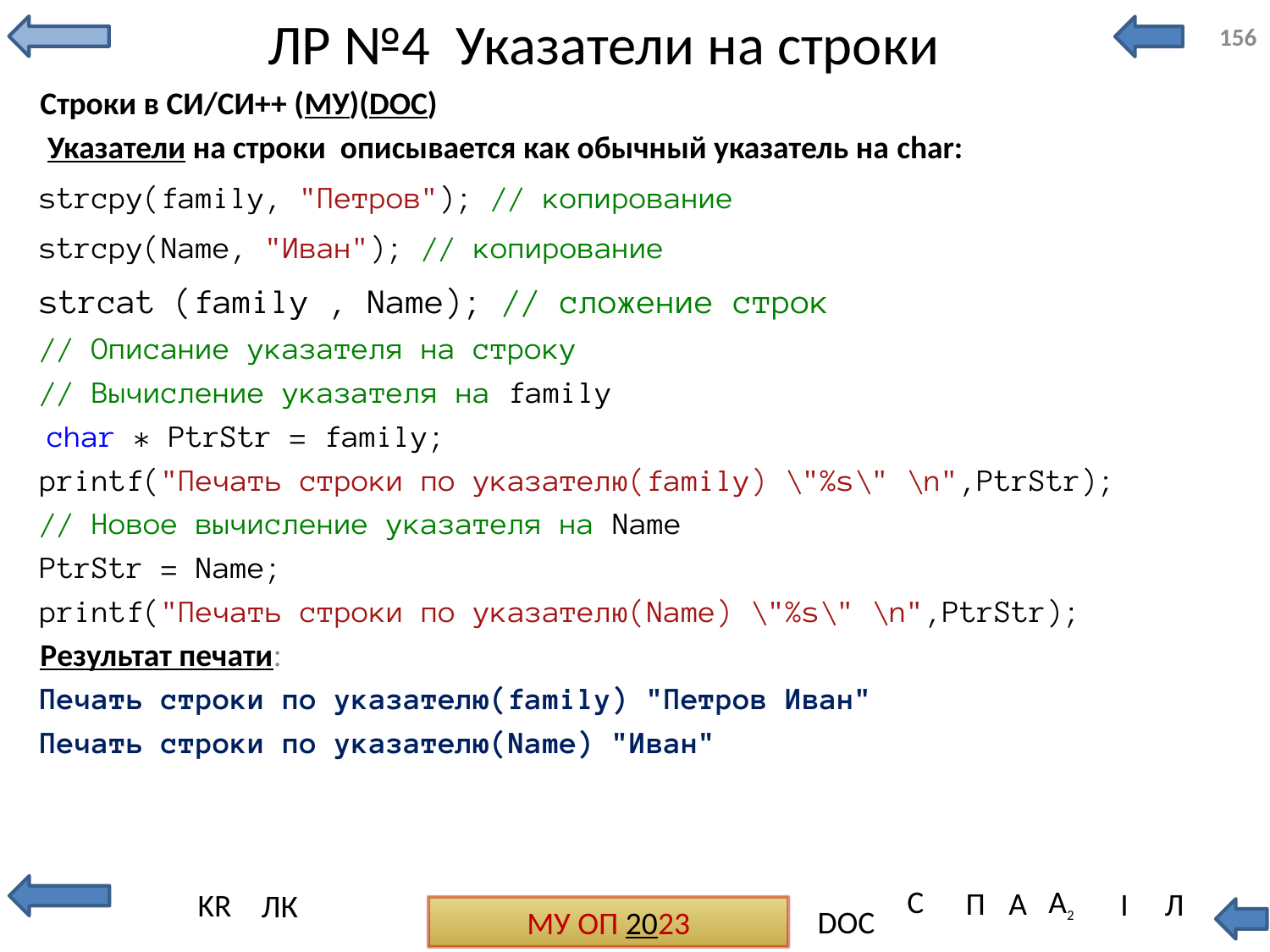

# ЛР №4  Указатели на строки
156
Строки в СИ/СИ++ (МУ)(DOC)
 Указатели на строки  описывается как обычный указатель на char:
strcpy(family, "Петров"); // копирование
strcpy(Name, "Иван"); // копирование
strcat (family , Name); // сложение строк
// Описание указателя на строку
// Вычисление указателя на family
 char * PtrStr = family;
printf("Печать строки по указателю(family) \"%s\" \n",PtrStr);
// Новое вычисление указателя на Name
PtrStr = Name;
printf("Печать строки по указателю(Name) \"%s\" \n",PtrStr);
Результат печати:
Печать строки по указателю(family) "Петров Иван"
Печать строки по указателю(Name) "Иван"